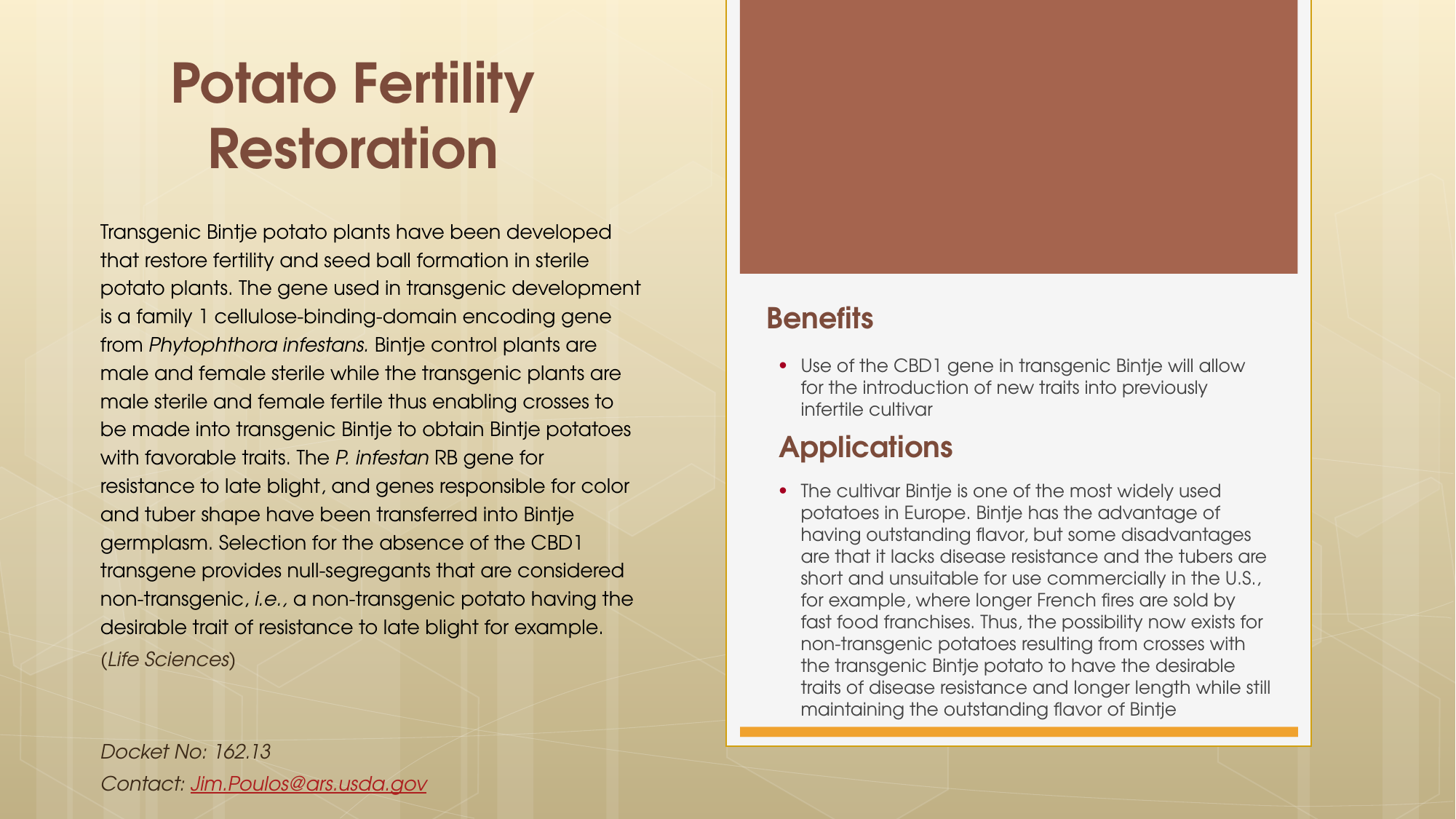

# Potato Fertility Restoration
Transgenic Bintje potato plants have been developed that restore fertility and seed ball formation in sterile potato plants. The gene used in transgenic development is a family 1 cellulose-binding-domain encoding gene from Phytophthora infestans. Bintje control plants are male and female sterile while the transgenic plants are male sterile and female fertile thus enabling crosses to be made into transgenic Bintje to obtain Bintje potatoes with favorable traits. The P. infestan RB gene for resistance to late blight, and genes responsible for color and tuber shape have been transferred into Bintje germplasm. Selection for the absence of the CBD1 transgene provides null-segregants that are considered non-transgenic, i.e., a non-transgenic potato having the desirable trait of resistance to late blight for example.
(Life Sciences)

Docket No: 162.13
Contact: Jim.Poulos@ars.usda.gov

Benefits

Use of the CBD1 gene in transgenic Bintje will allow for the introduction of new traits into previously infertile cultivar
Applications

The cultivar Bintje is one of the most widely used potatoes in Europe. Bintje has the advantage of having outstanding flavor, but some disadvantages are that it lacks disease resistance and the tubers are short and unsuitable for use commercially in the U.S., for example, where longer French fires are sold by fast food franchises. Thus, the possibility now exists for non-transgenic potatoes resulting from crosses with the transgenic Bintje potato to have the desirable traits of disease resistance and longer length while still maintaining the outstanding flavor of Bintje